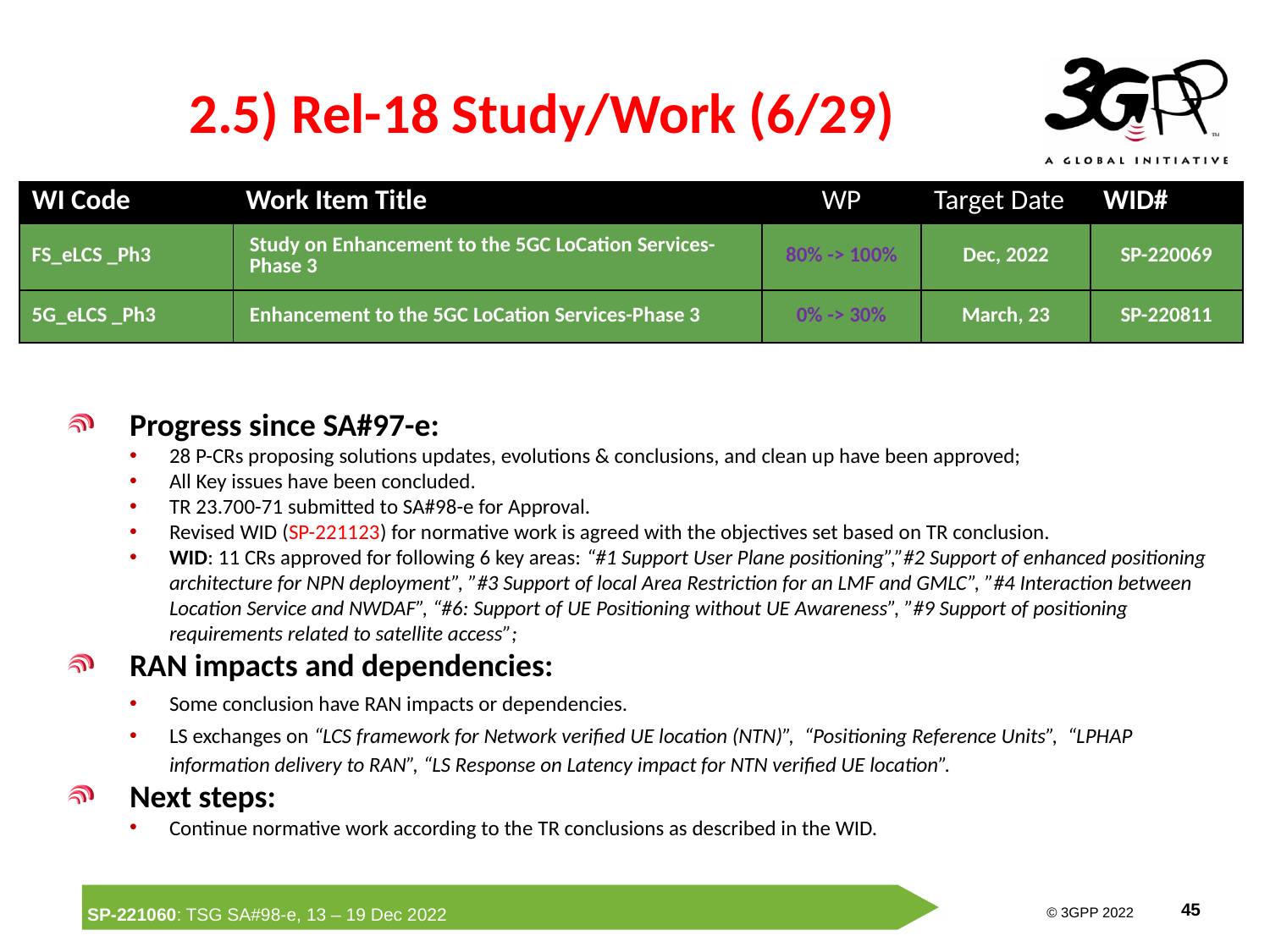

# 2.5) Rel-18 Study/Work (6/29)
| WI Code | Work Item Title | WP | Target Date | WID# |
| --- | --- | --- | --- | --- |
| FS\_eLCS \_Ph3 | Study on Enhancement to the 5GC LoCation Services-Phase 3 | 80% -> 100% | Dec, 2022 | SP-220069 |
| 5G\_eLCS \_Ph3 | Enhancement to the 5GC LoCation Services-Phase 3 | 0% -> 30% | March, 23 | SP-220811 |
Progress since SA#97-e:
28 P-CRs proposing solutions updates, evolutions & conclusions, and clean up have been approved;
All Key issues have been concluded.
TR 23.700-71 submitted to SA#98-e for Approval.
Revised WID (SP-221123) for normative work is agreed with the objectives set based on TR conclusion.
WID: 11 CRs approved for following 6 key areas: “#1 Support User Plane positioning”,”#2 Support of enhanced positioning architecture for NPN deployment”, ”#3 Support of local Area Restriction for an LMF and GMLC”, ”#4 Interaction between Location Service and NWDAF”, “#6: Support of UE Positioning without UE Awareness”, ”#9 Support of positioning requirements related to satellite access”;
RAN impacts and dependencies:
Some conclusion have RAN impacts or dependencies.
LS exchanges on “LCS framework for Network verified UE location (NTN)”,  “Positioning Reference Units”,  “LPHAP information delivery to RAN”, “LS Response on Latency impact for NTN verified UE location”.
Next steps:
Continue normative work according to the TR conclusions as described in the WID.